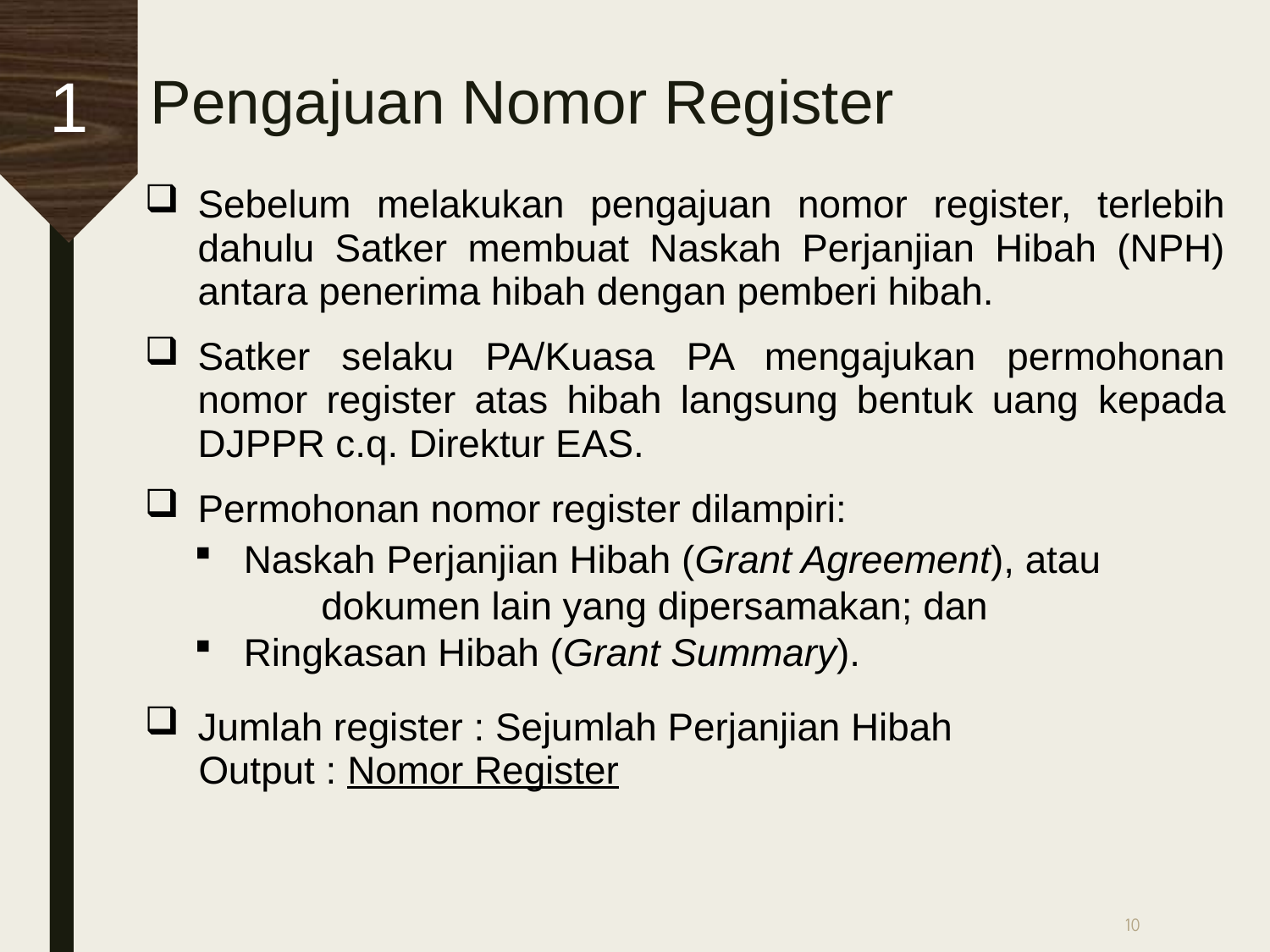

1
# Pengajuan Nomor Register
Sebelum melakukan pengajuan nomor register, terlebih dahulu Satker membuat Naskah Perjanjian Hibah (NPH) antara penerima hibah dengan pemberi hibah.
Satker selaku PA/Kuasa PA mengajukan permohonan nomor register atas hibah langsung bentuk uang kepada DJPPR c.q. Direktur EAS.
Permohonan nomor register dilampiri:
Naskah Perjanjian Hibah (Grant Agreement), atau
	dokumen lain yang dipersamakan; dan
Ringkasan Hibah (Grant Summary).

Jumlah register : Sejumlah Perjanjian Hibah
     Output : Nomor Register
10